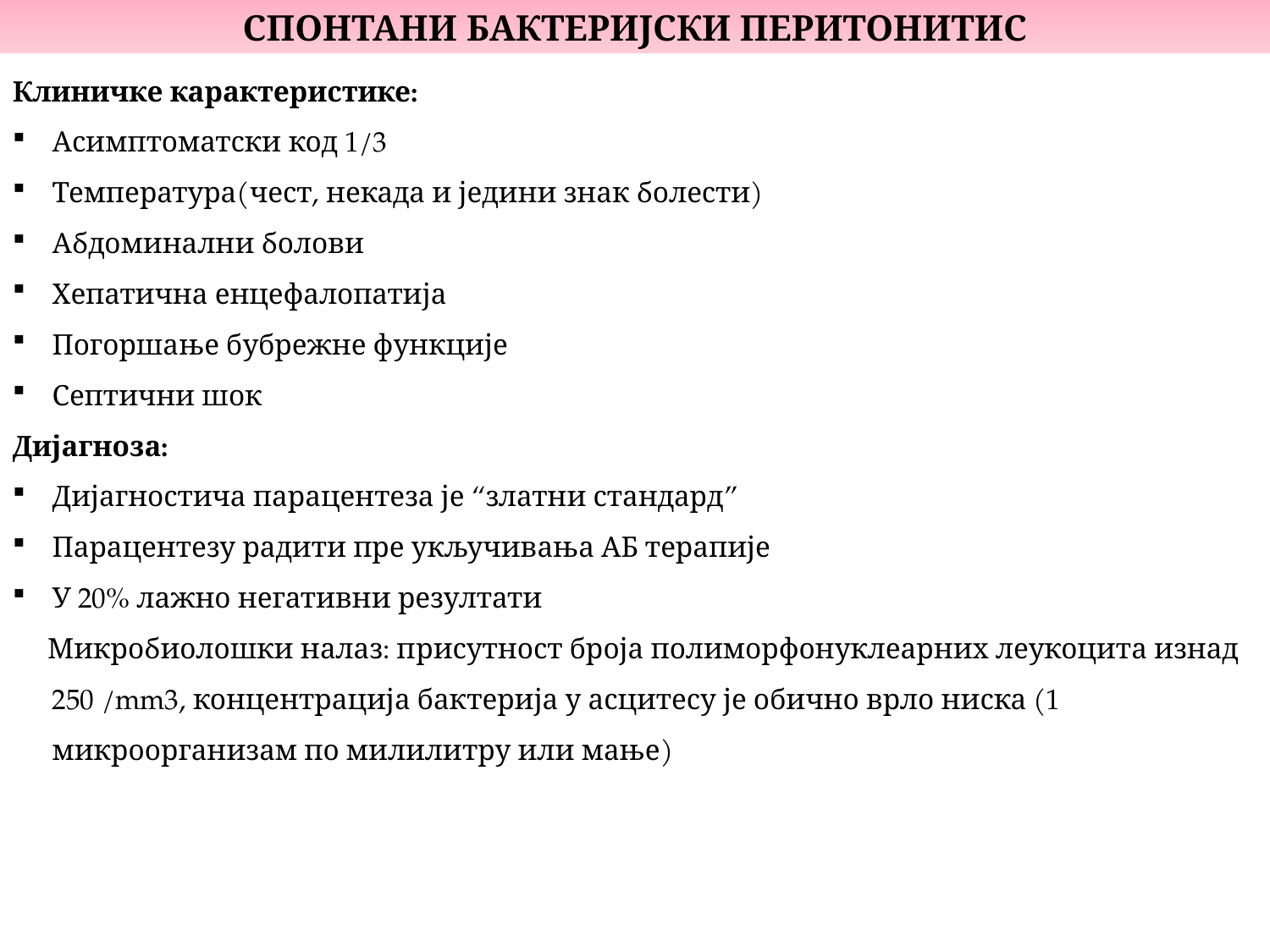

СПОНТАНИ БАКТЕРИЈСКИ ПЕРИТОНИТИС
Клиничке карактеристике:
Асимптоматски код 1/3
Температура(чест, некада и једини знак болести)
Абдоминални болови
Хепатична енцефалопатија
Погоршање бубрежне функције
Септични шок
Дијагноза:
Дијагностича парацентеза је “златни стандард”
Парацентезу радити пре укључивања АБ терапије
У 20% лажно негативни резултати
     Микробиолошки налаз: присутност броја полиморфонуклеарних леукоцита изнад 250 /mm3, концентрација бактерија у асцитесу је обично врло ниска (1 микроорганизам по милилитру или мање)